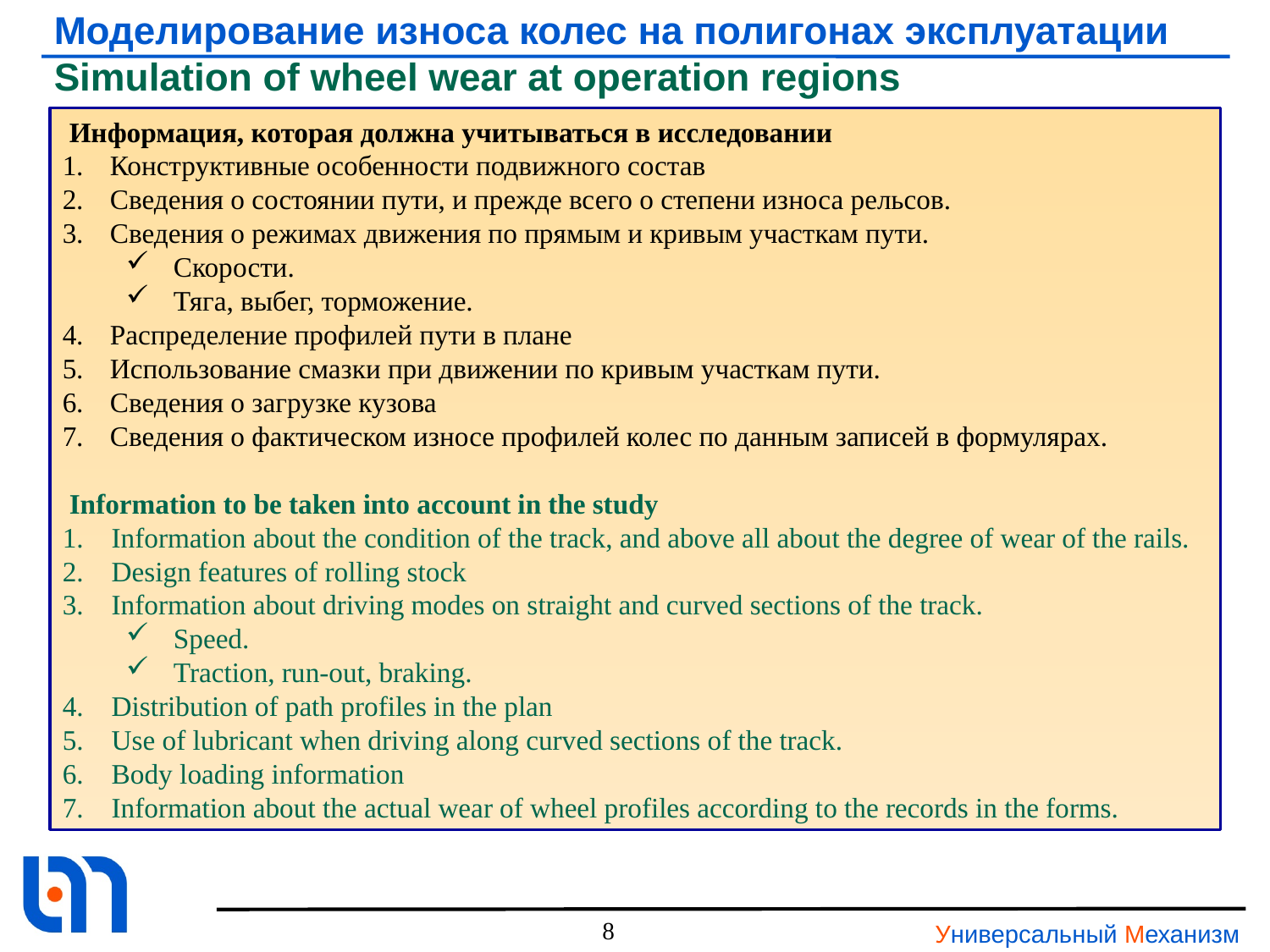

# Моделирование износа колес на полигонах эксплуатации Simulation of wheel wear at operation regions
 Информация, которая должна учитываться в исследовании
Конструктивные особенности подвижного состав
Сведения о состоянии пути, и прежде всего о степени износа рельсов.
Сведения о режимах движения по прямым и кривым участкам пути.
Скорости.
Тяга, выбег, торможение.
Распределение профилей пути в плане
Использование смазки при движении по кривым участкам пути.
Сведения о загрузке кузова
Сведения о фактическом износе профилей колес по данным записей в формулярах.

 Information to be taken into account in the study
1.    Information about the condition of the track, and above all about the degree of wear of the rails.
2.    Design features of rolling stock
3.    Information about driving modes on straight and curved sections of the track.
Speed.
Traction, run-out, braking.
4.    Distribution of path profiles in the plan
5.    Use of lubricant when driving along curved sections of the track.
6.    Body loading information
7.    Information about the actual wear of wheel profiles according to the records in the forms.